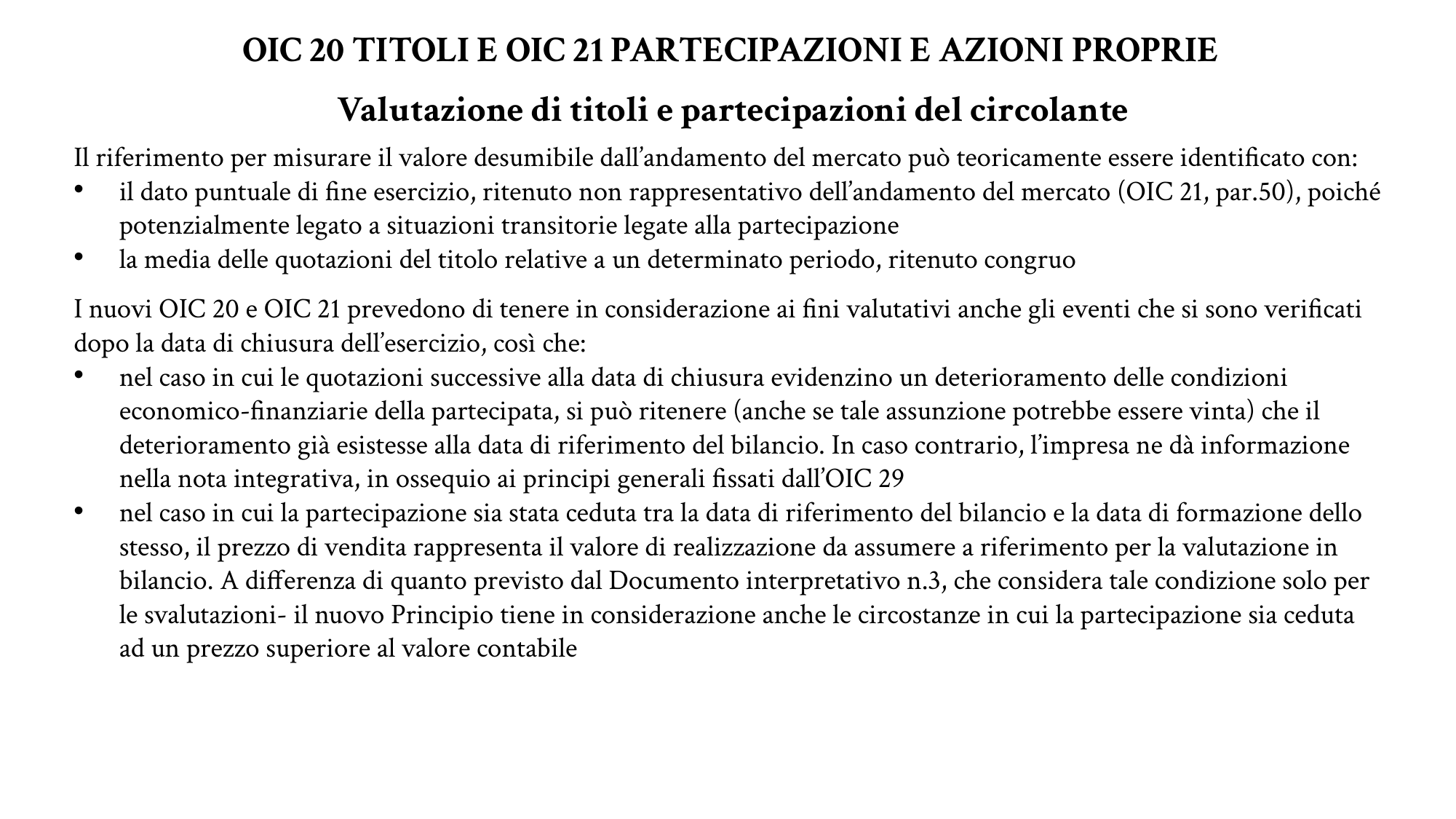

OIC 20 TITOLI E OIC 21 PARTECIPAZIONI E AZIONI PROPRIE
Valutazione di titoli e partecipazioni del circolante
Il riferimento per misurare il valore desumibile dall’andamento del mercato può teoricamente essere identificato con:
il dato puntuale di fine esercizio, ritenuto non rappresentativo dell’andamento del mercato (OIC 21, par.50), poiché potenzialmente legato a situazioni transitorie legate alla partecipazione
la media delle quotazioni del titolo relative a un determinato periodo, ritenuto congruo

I nuovi OIC 20 e OIC 21 prevedono di tenere in considerazione ai fini valutativi anche gli eventi che si sono verificati dopo la data di chiusura dell’esercizio, così che:
nel caso in cui le quotazioni successive alla data di chiusura evidenzino un deterioramento delle condizioni economico-finanziarie della partecipata, si può ritenere (anche se tale assunzione potrebbe essere vinta) che il deterioramento già esistesse alla data di riferimento del bilancio. In caso contrario, l’impresa ne dà informazione nella nota integrativa, in ossequio ai principi generali fissati dall’OIC 29
nel caso in cui la partecipazione sia stata ceduta tra la data di riferimento del bilancio e la data di formazione dello stesso, il prezzo di vendita rappresenta il valore di realizzazione da assumere a riferimento per la valutazione in bilancio. A differenza di quanto previsto dal Documento interpretativo n.3, che considera tale condizione solo per le svalutazioni- il nuovo Principio tiene in considerazione anche le circostanze in cui la partecipazione sia ceduta ad un prezzo superiore al valore contabile